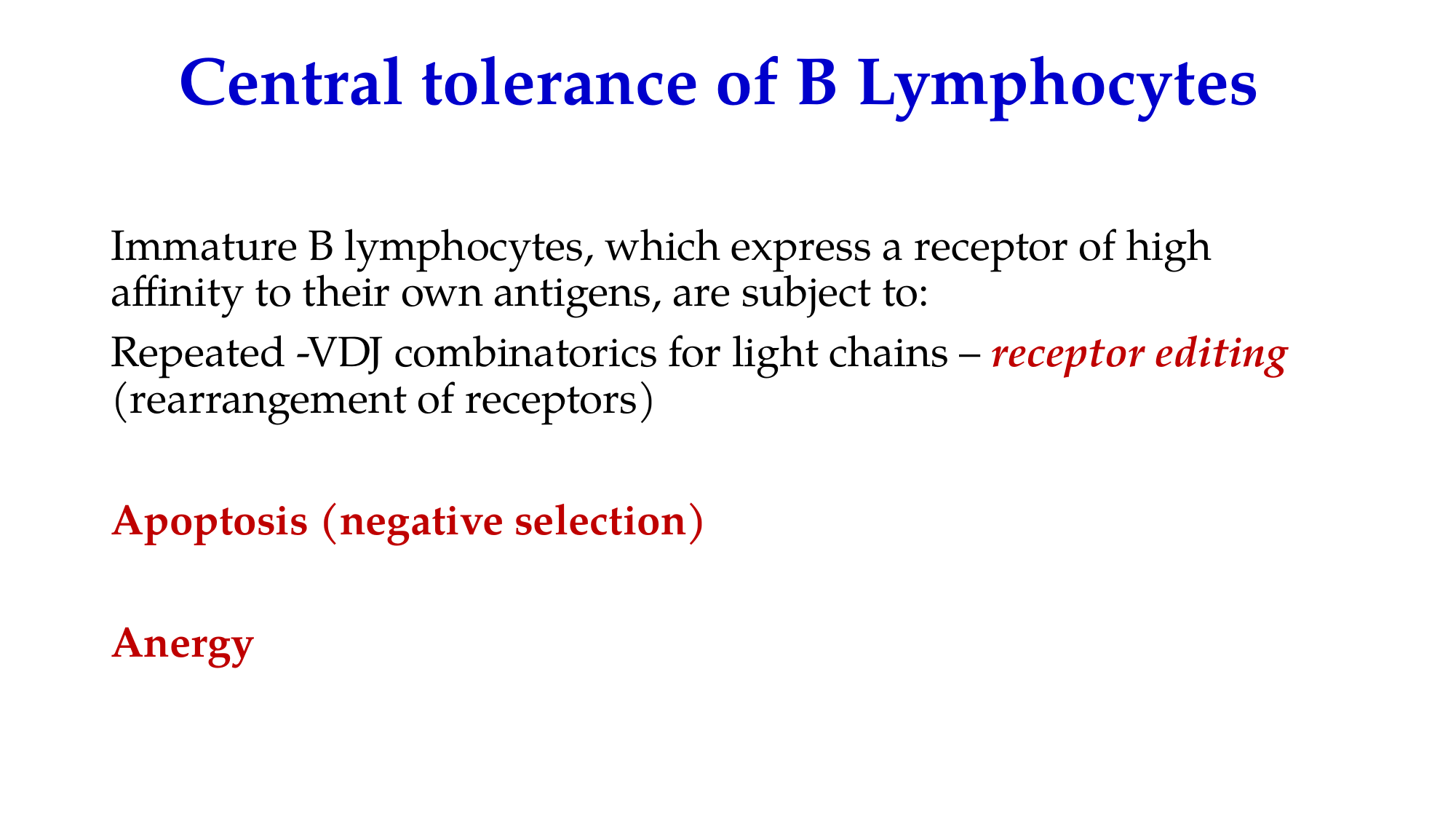

# Central tolerance of B Lymphocytes
Immature B lymphocytes, which express a receptor of high affinity to their own antigens, are subject to:
Repeated -VDJ combinatorics for light chains – receptor editing (rearrangement of receptors)

Apoptosis (negative selection)

Anergy